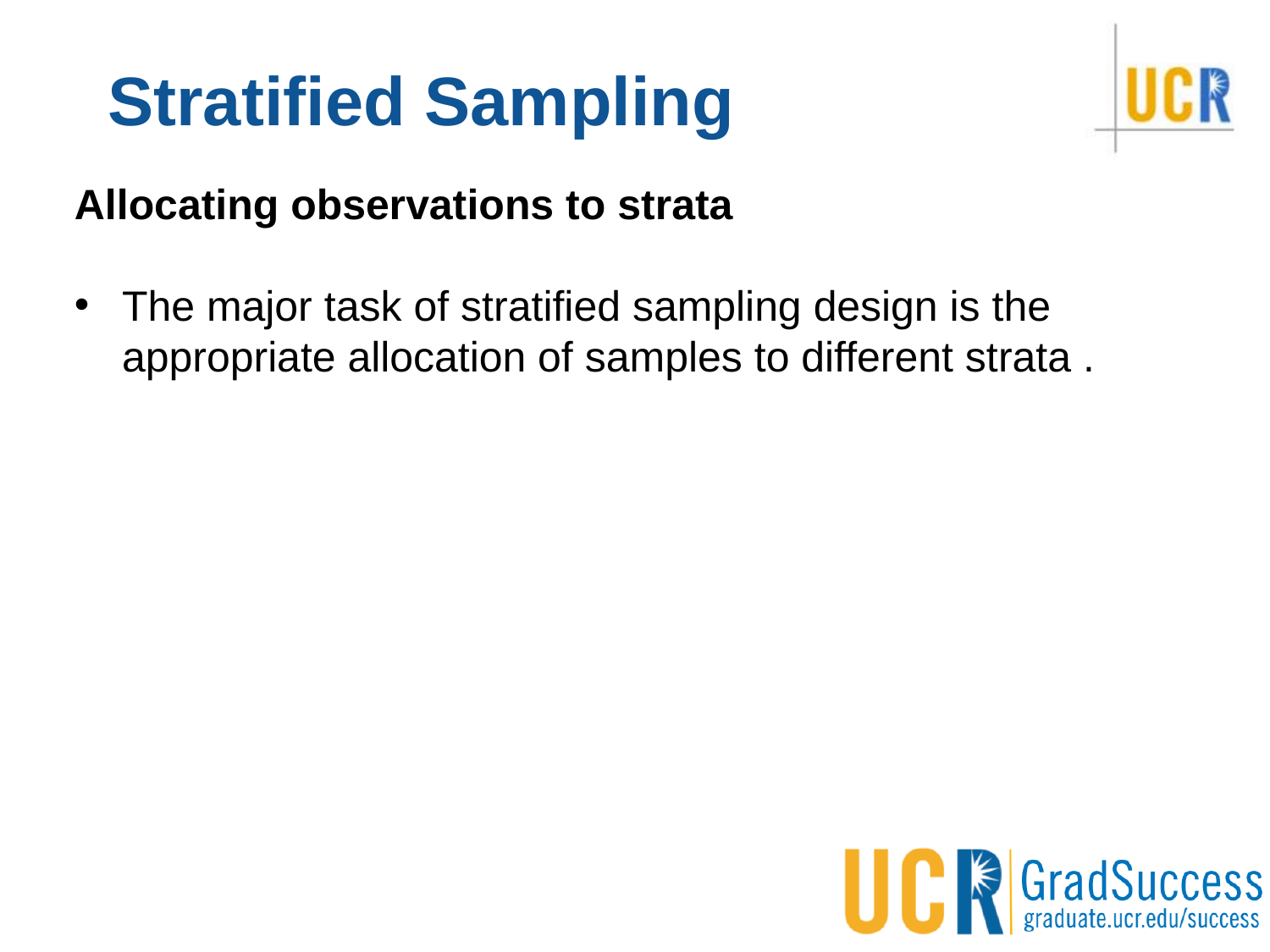

# Stratified Sampling
Allocating observations to strata

The major task of stratified sampling design is the appropriate allocation of samples to different strata .